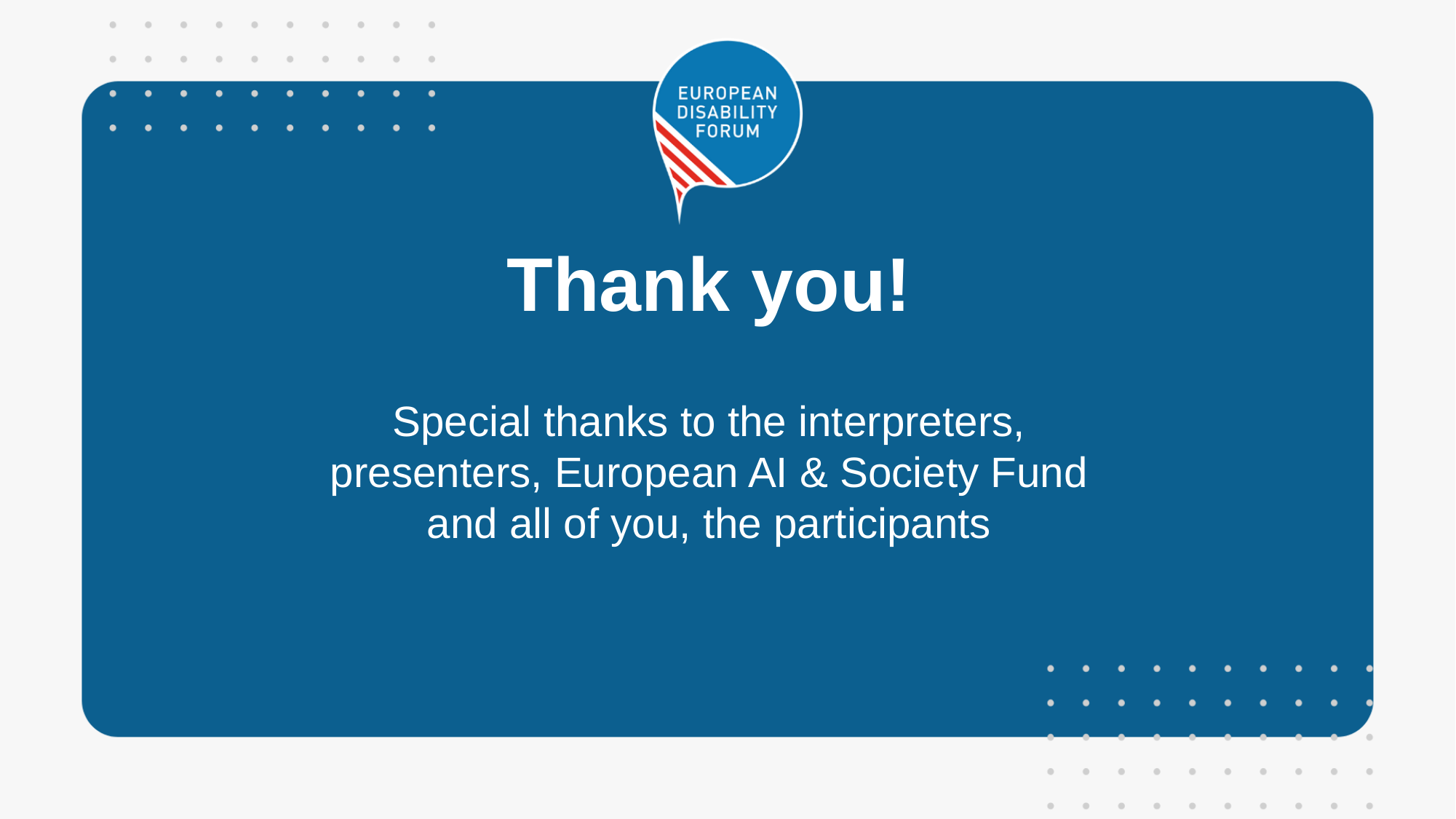

Thank you!
Special thanks to the interpreters, presenters, European AI & Society Fund and all of you, the participants